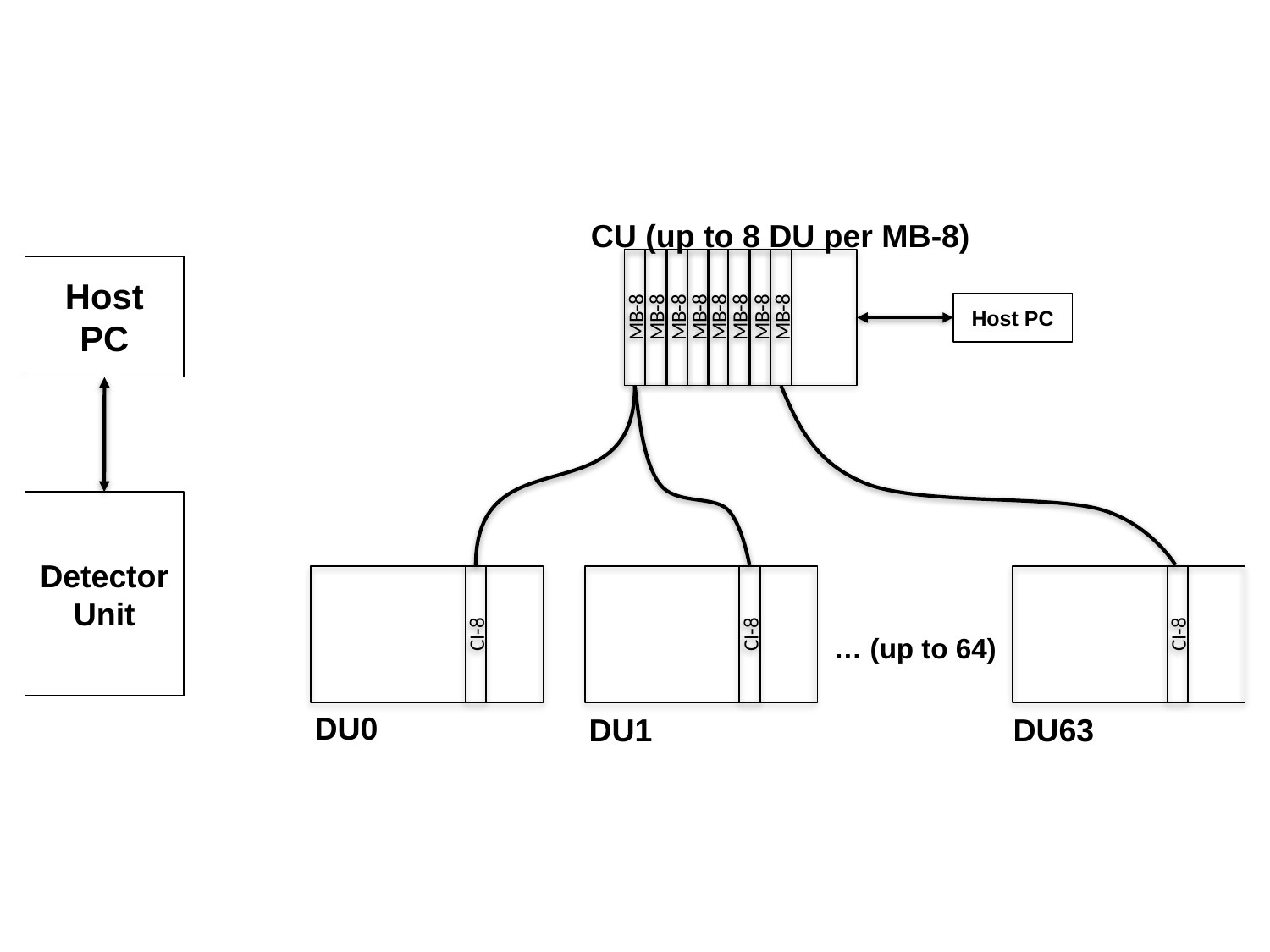

CU (up to 8 DU per MB-8)
MB-8

MB-8
MB-8
MB-8
MB-8
MB-8
MB-8
MB-8
Host PC

CI-8

CI-8

CI-8

… (up to 64)
DU0
DU1
DU63
Host PC
Detector Unit